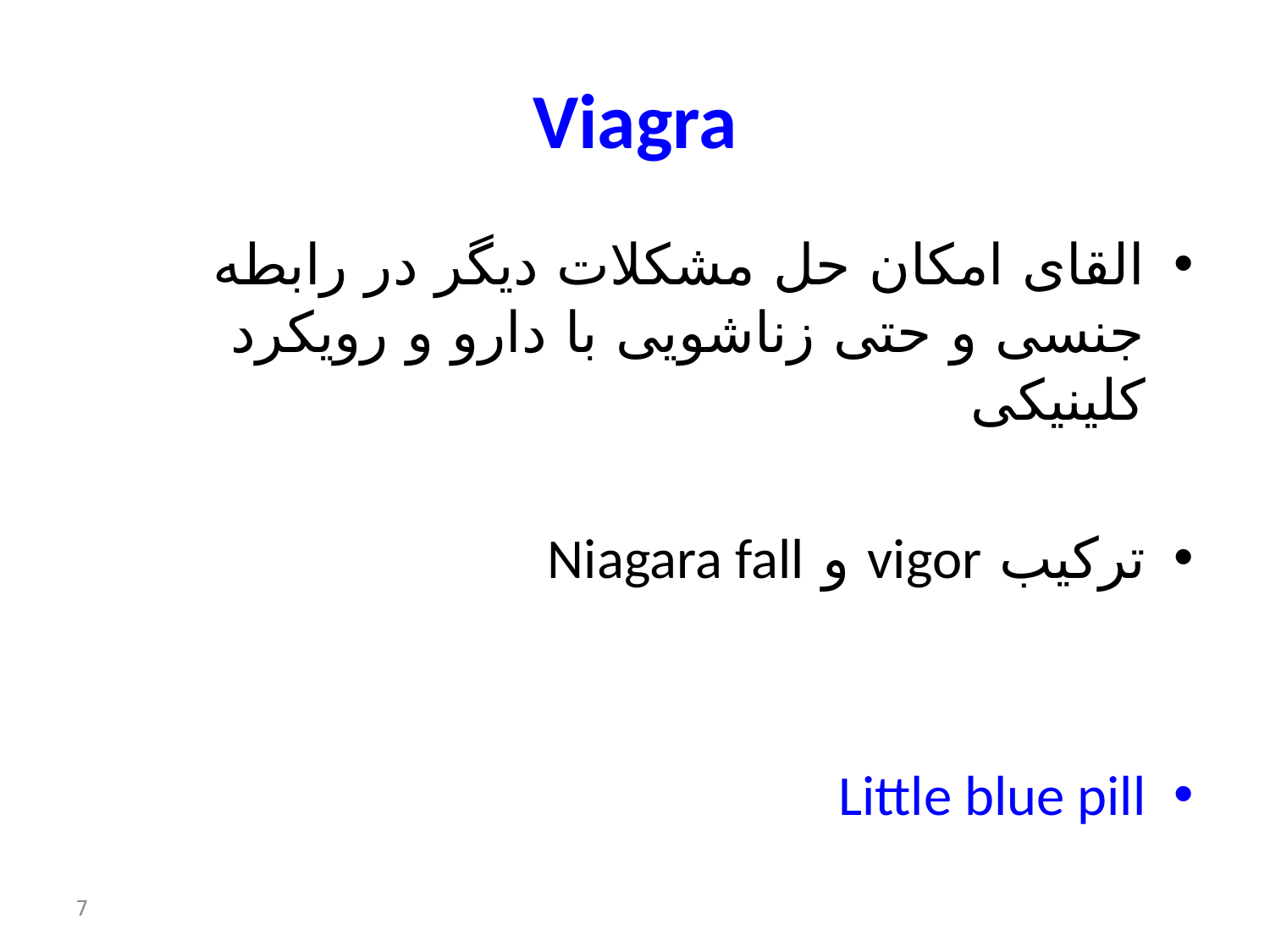

# Viagra
القای امکان حل مشکلات دیگر در رابطه جنسی و حتی زناشویی با دارو و رویکرد کلینیکی

ترکیب vigor و Niagara fall

Little blue pill

7